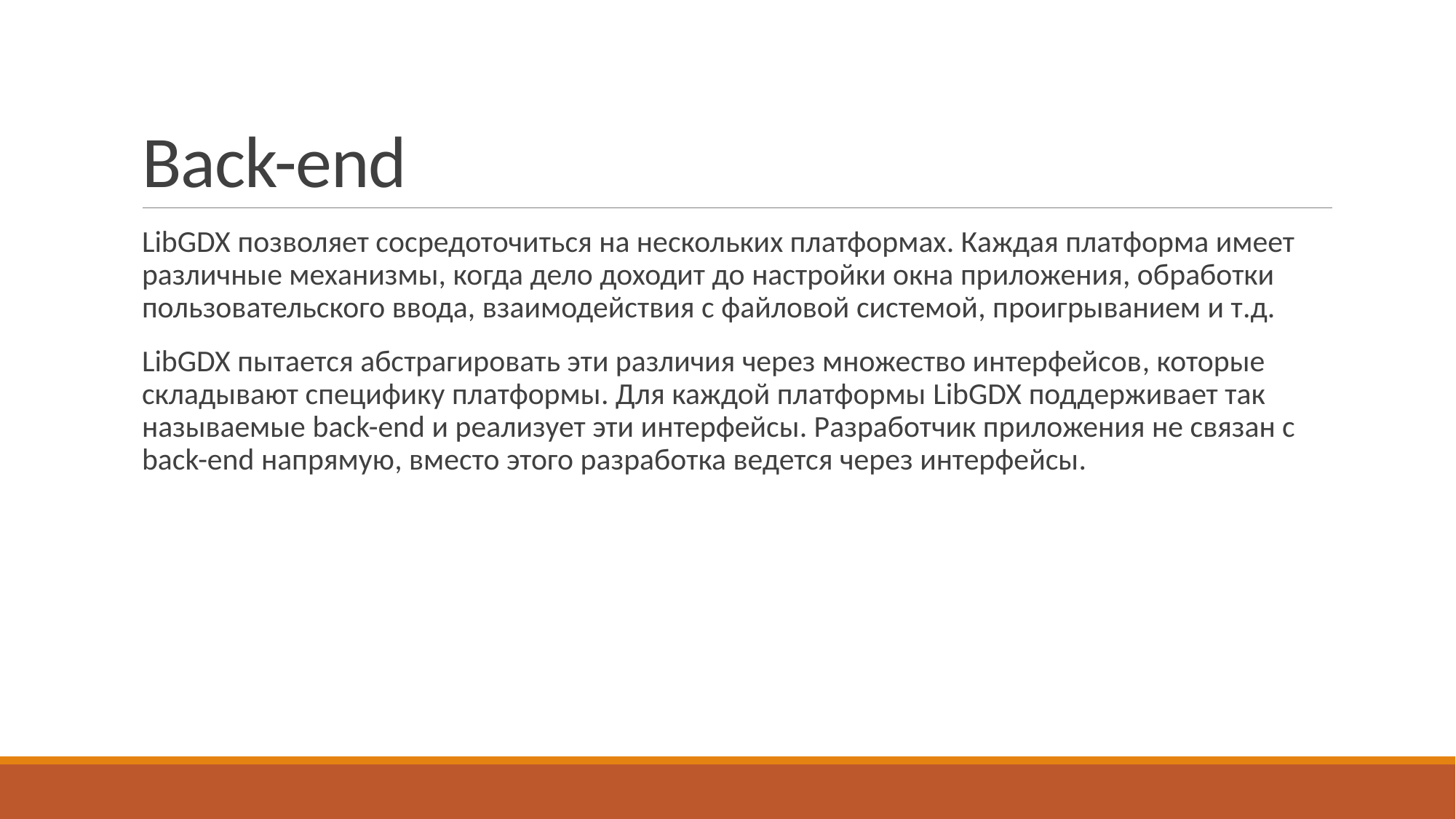

# Back-end
LibGDX позволяет сосредоточиться на нескольких платформах. Каждая платформа имеет различные механизмы, когда дело доходит до настройки окна приложения, обработки пользовательского ввода, взаимодействия с файловой системой, проигрыванием и т.д.
LibGDX пытается абстрагировать эти различия через множество интерфейсов, которые складывают специфику платформы. Для каждой платформы LibGDX поддерживает так называемые back-end и реализует эти интерфейсы. Разработчик приложения не связан с back-end напрямую, вместо этого разработка ведется через интерфейсы.